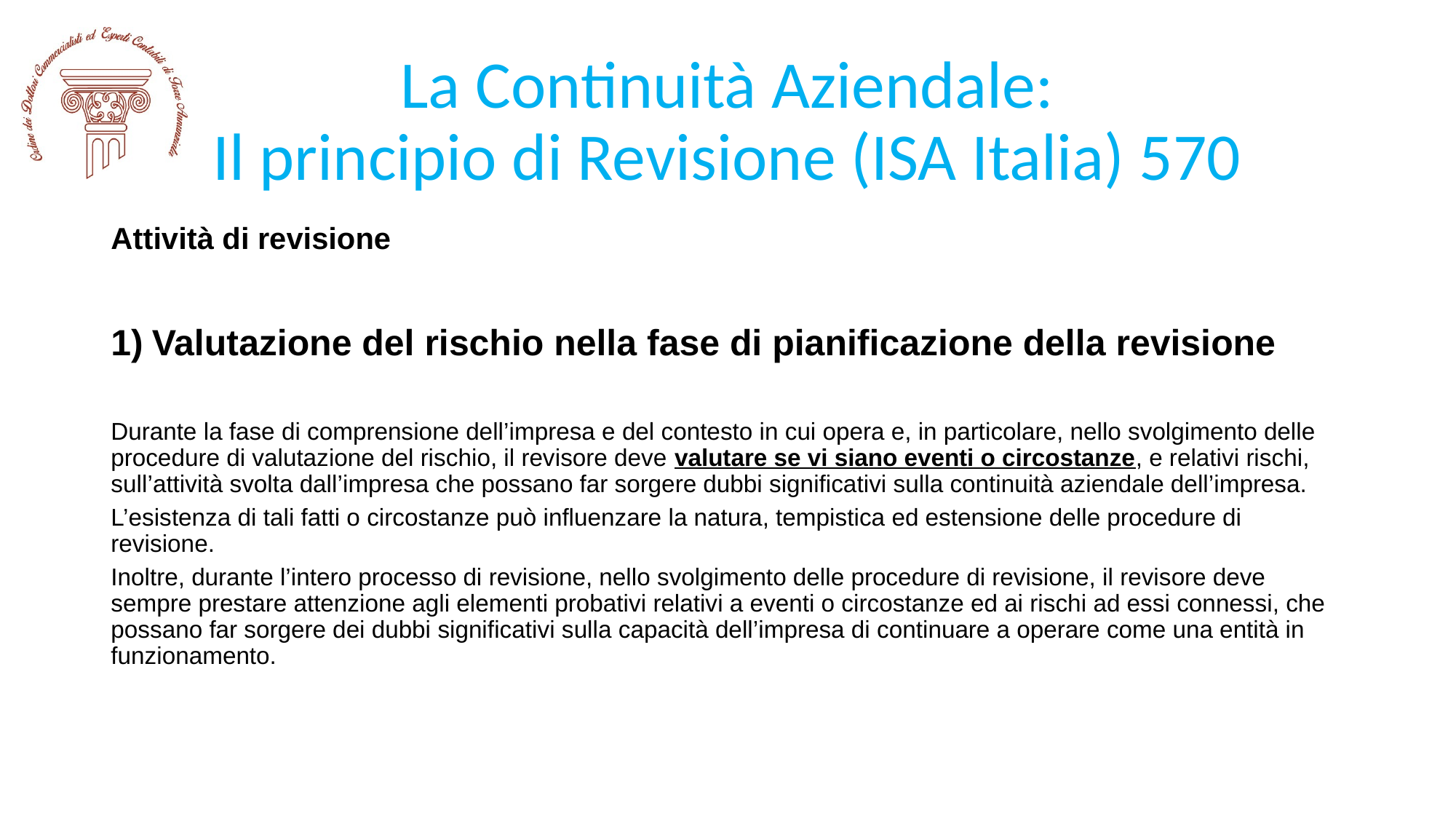

# La Continuità Aziendale: Il principio di Revisione (ISA Italia) 570
Attività di revisione

Valutazione del rischio nella fase di pianificazione della revisione

Durante la fase di comprensione dell’impresa e del contesto in cui opera e, in particolare, nello svolgimento delle procedure di valutazione del rischio, il revisore deve valutare se vi siano eventi o circostanze, e relativi rischi, sull’attività svolta dall’impresa che possano far sorgere dubbi significativi sulla continuità aziendale dell’impresa.
L’esistenza di tali fatti o circostanze può influenzare la natura, tempistica ed estensione delle procedure di revisione.
Inoltre, durante l’intero processo di revisione, nello svolgimento delle procedure di revisione, il revisore deve sempre prestare attenzione agli elementi probativi relativi a eventi o circostanze ed ai rischi ad essi connessi, che possano far sorgere dei dubbi significativi sulla capacità dell’impresa di continuare a operare come una entità in funzionamento.